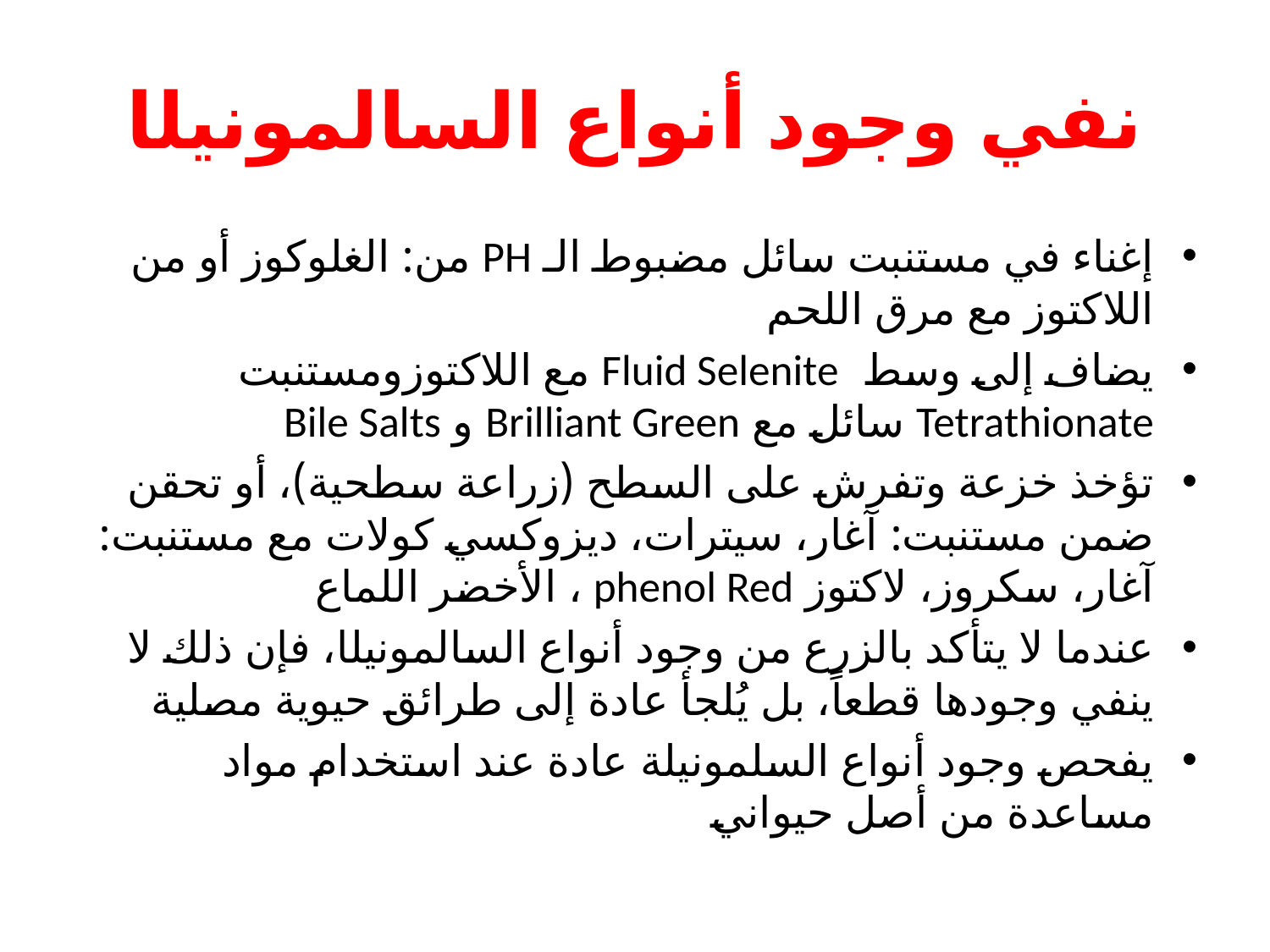

# نفي وجود أنواع السالمونيلا
إغناء في مستنبت سائل مضبوط الـ PH من: الغلوكوز أو من اللاكتوز مع مرق اللحم
يضاف إلى وسط  Fluid Selenite مع اللاكتوزومستنبت  Tetrathionate سائل مع Brilliant Green و Bile Salts
تؤخذ خزعة وتفرش على السطح (زراعة سطحية)، أو تحقن ضمن مستنبت: آغار، سيترات، ديزوكسي كولات مع مستنبت: آغار، سكروز، لاكتوز phenol Red ، الأخضر اللماع
عندما لا يتأكد بالزرع من وجود أنواع السالمونيلا، فإن ذلك لا ينفي وجودها قطعاً، بل يُلجأ عادة إلى طرائق حيوية مصلية
يفحص وجود أنواع السلمونيلة عادة عند استخدام مواد مساعدة من أصل حيواني